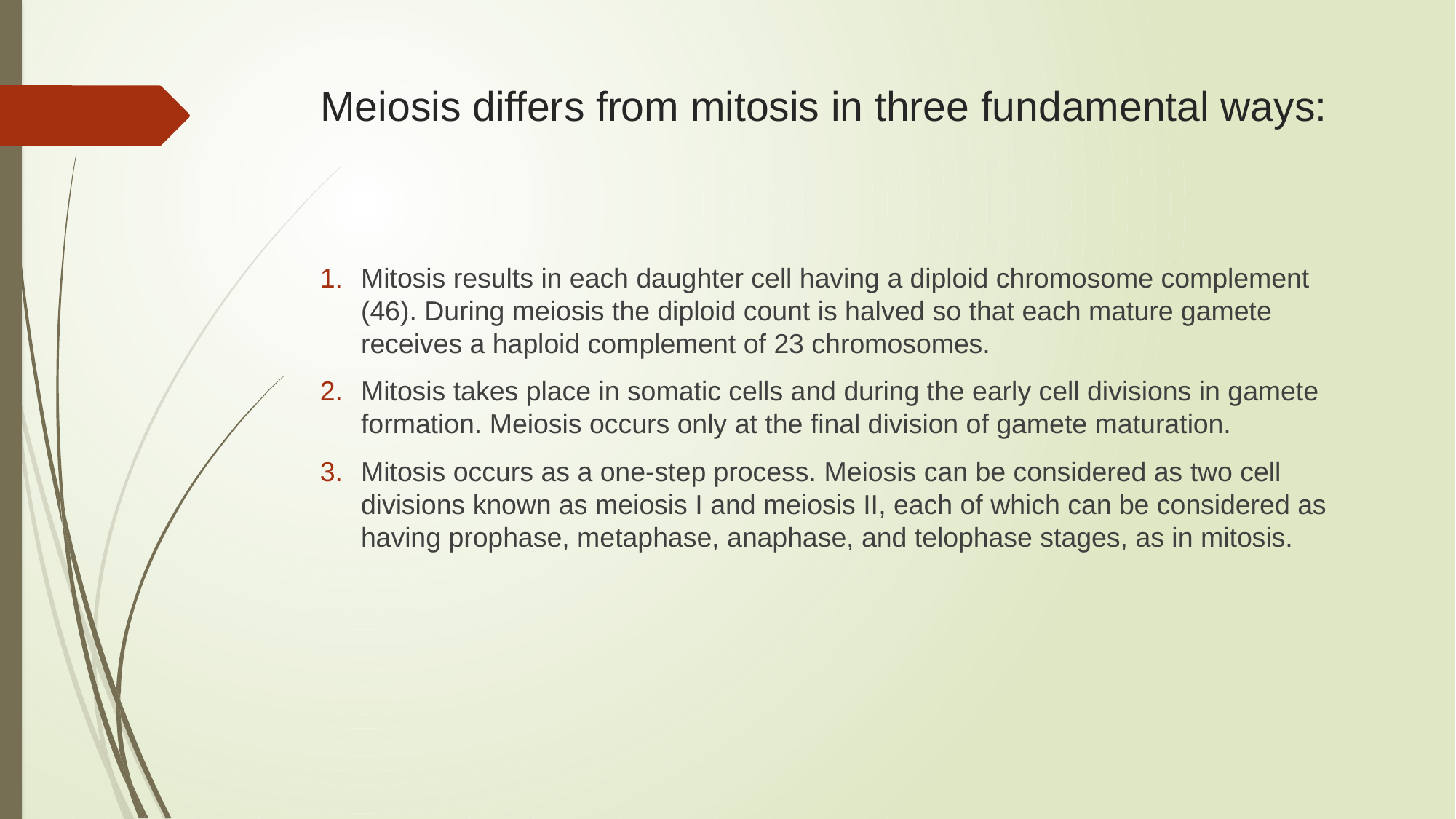

# Meiosis differs from mitosis in three fundamental ways:
Mitosis results in each daughter cell having a diploid chromosome complement (46). During meiosis the diploid count is halved so that each mature gamete receives a haploid complement of 23 chromosomes.
Mitosis takes place in somatic cells and during the early cell divisions in gamete formation. Meiosis occurs only at the final division of gamete maturation.
Mitosis occurs as a one-step process. Meiosis can be considered as two cell divisions known as meiosis I and meiosis II, each of which can be considered as having prophase, metaphase, anaphase, and telophase stages, as in mitosis.